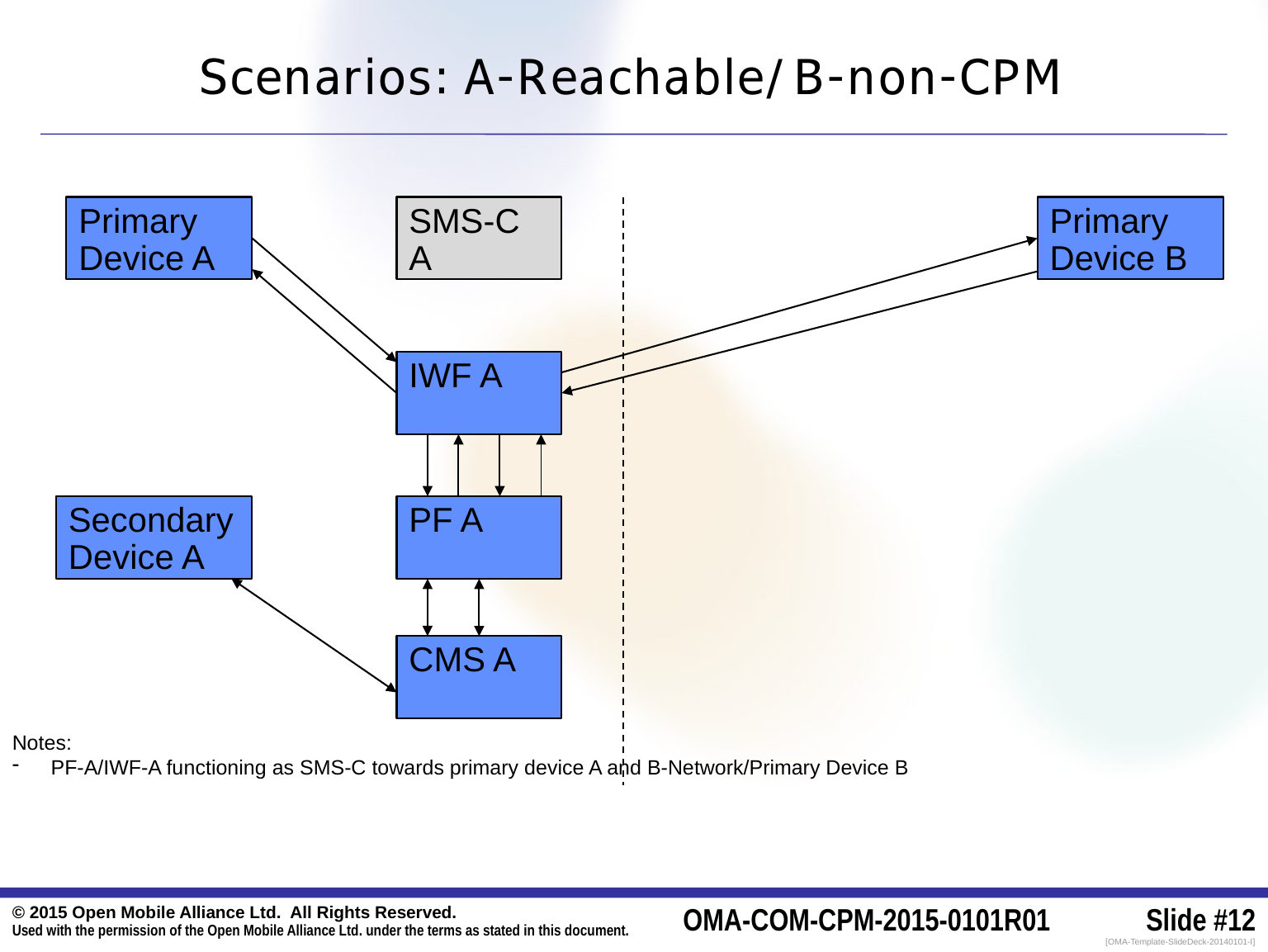

# Scenarios: A-Reachable/B-non-CPM
Primary Device A
SMS-C A
Primary Device B
IWF A
Secondary Device A
PF A
CMS A
Notes:
PF-A/IWF-A functioning as SMS-C towards primary device A and B-Network/Primary Device B